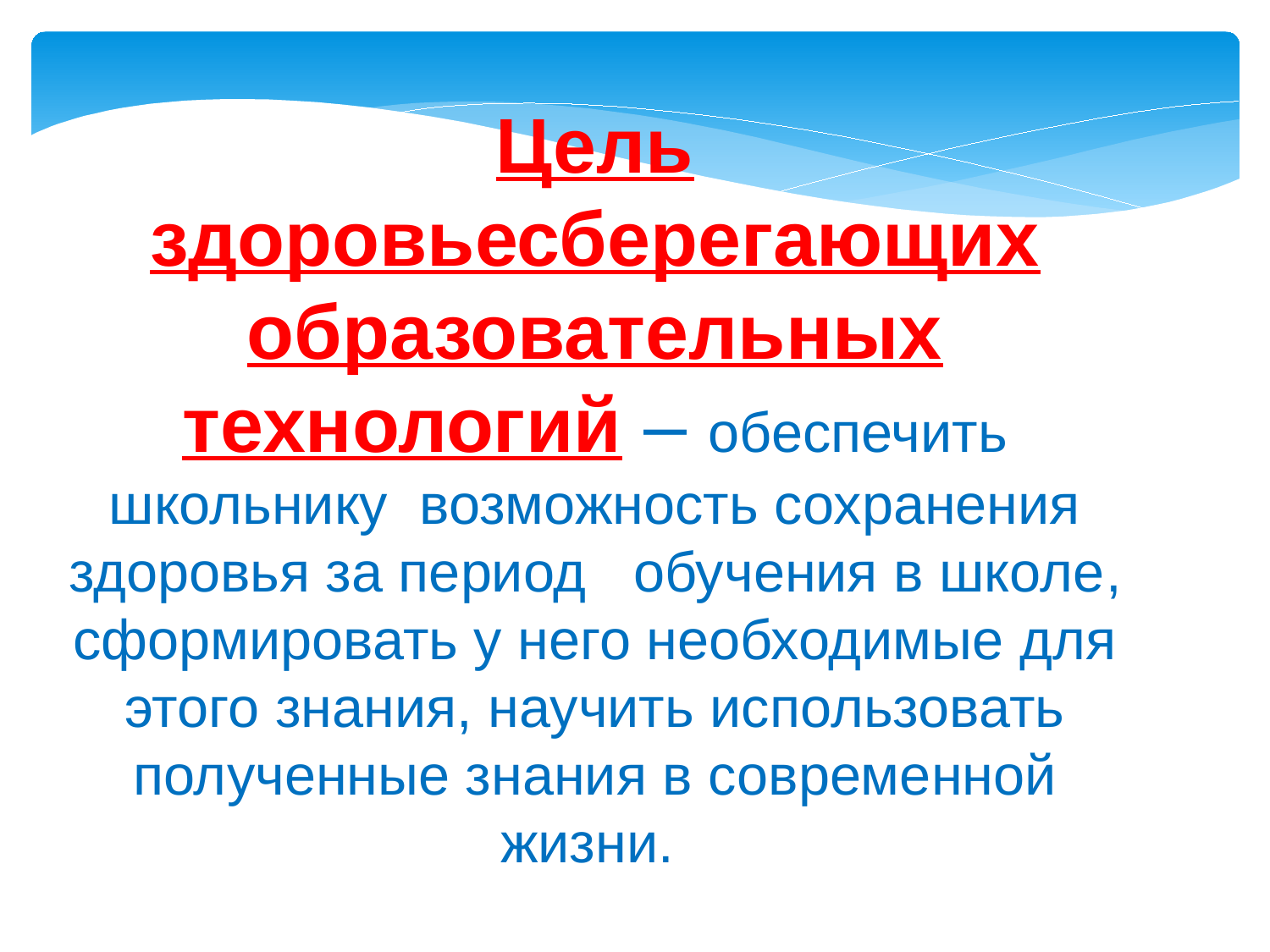

Цель здоровьесберегающих образовательных технологий – обеспечить школьнику  возможность сохранения здоровья за период   обучения в школе, сформировать у него необходимые для этого знания, научить использовать полученные знания в современной жизни.